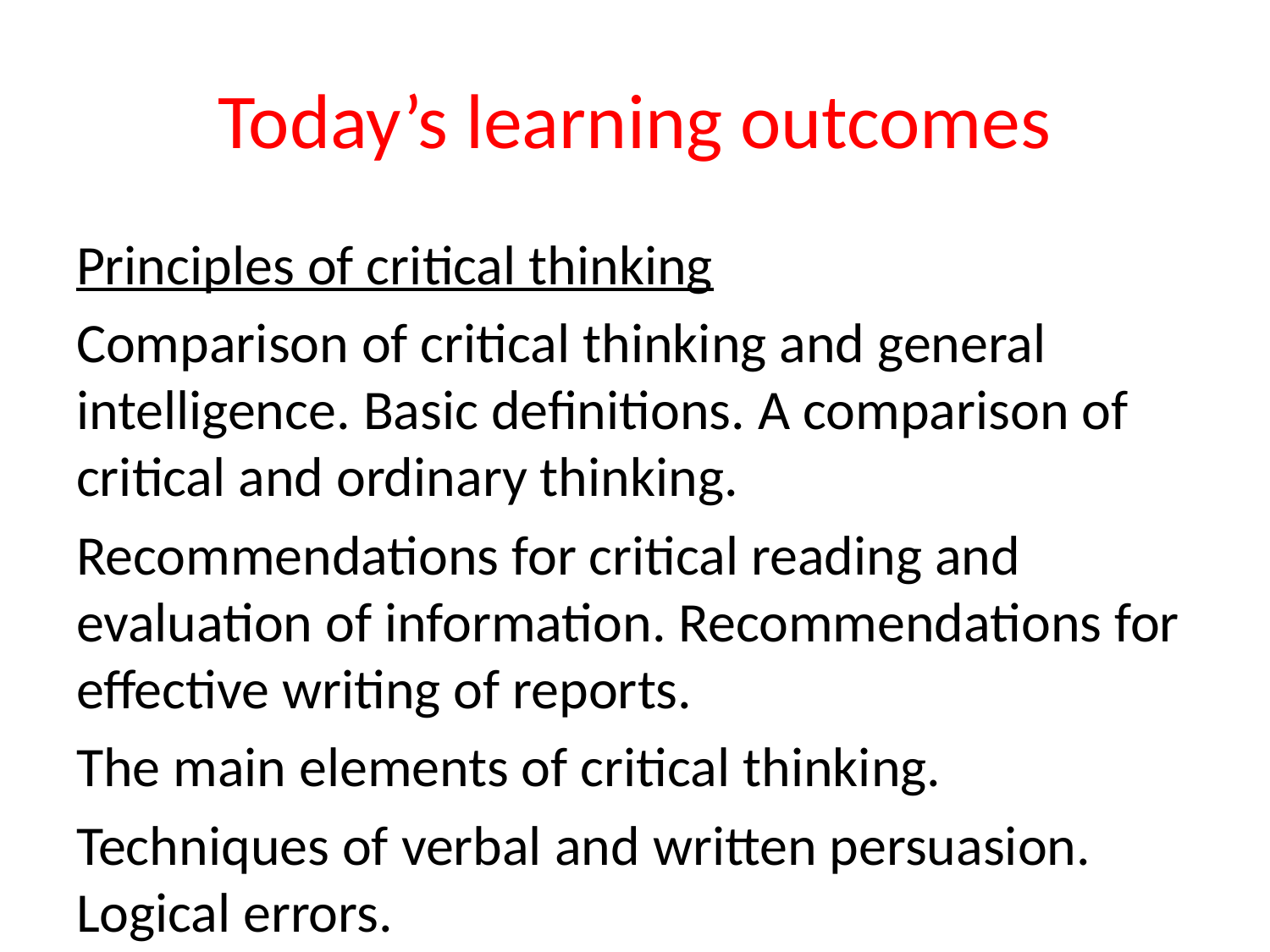

# Today’s learning outcomes
Principles of critical thinking
Comparison of critical thinking and general intelligence. Basic definitions. A comparison of critical and ordinary thinking.
Recommendations for critical reading and evaluation of information. Recommendations for effective writing of reports.
The main elements of critical thinking.
Techniques of verbal and written persuasion. Logical errors.